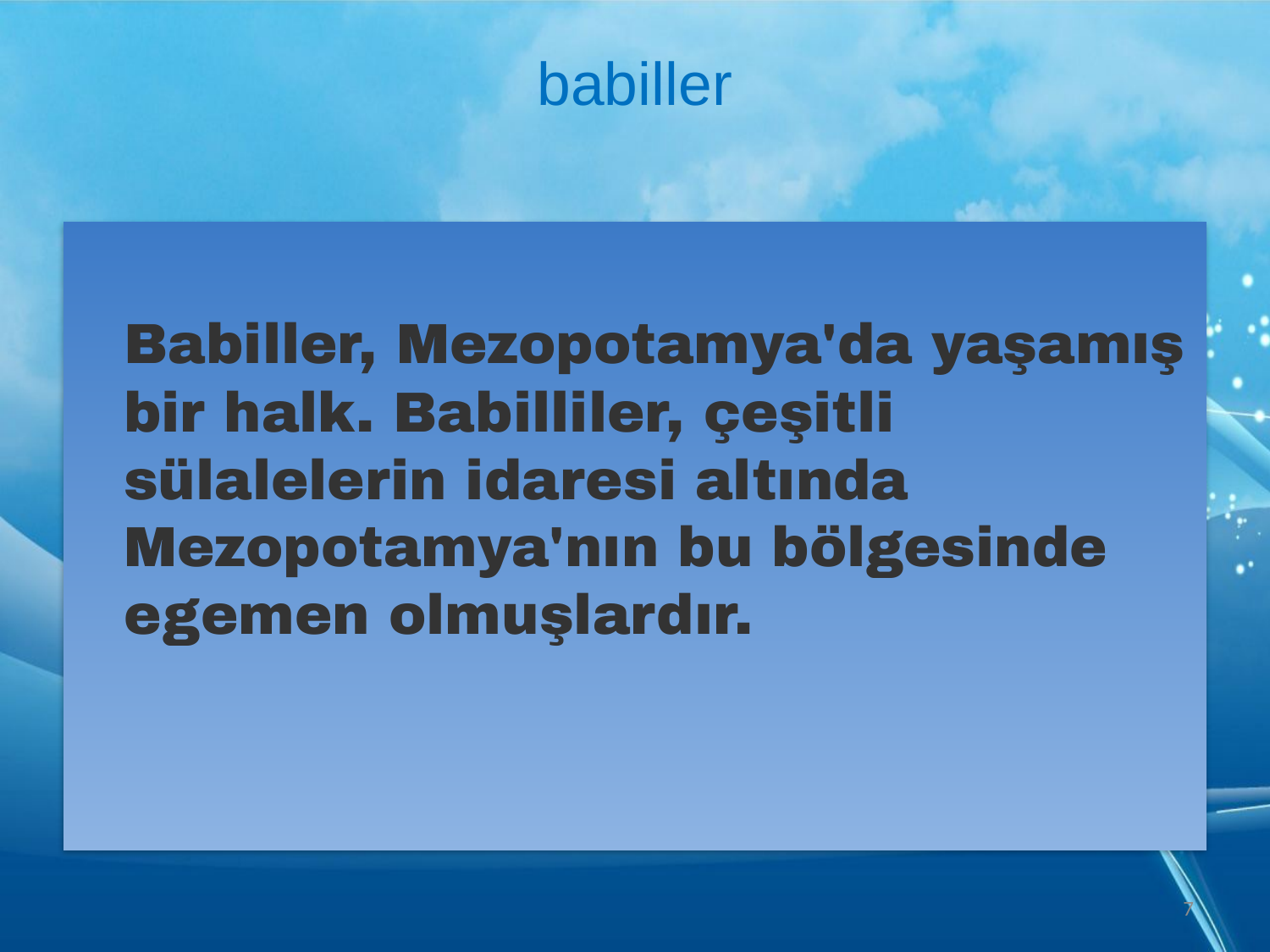

# babiller

	Babiller, Mezopotamya'da yaşamış bir halk. Babilliler, çeşitli sülalelerin idaresi altında Mezopotamya'nın bu bölgesinde egemen olmuşlardır.
7